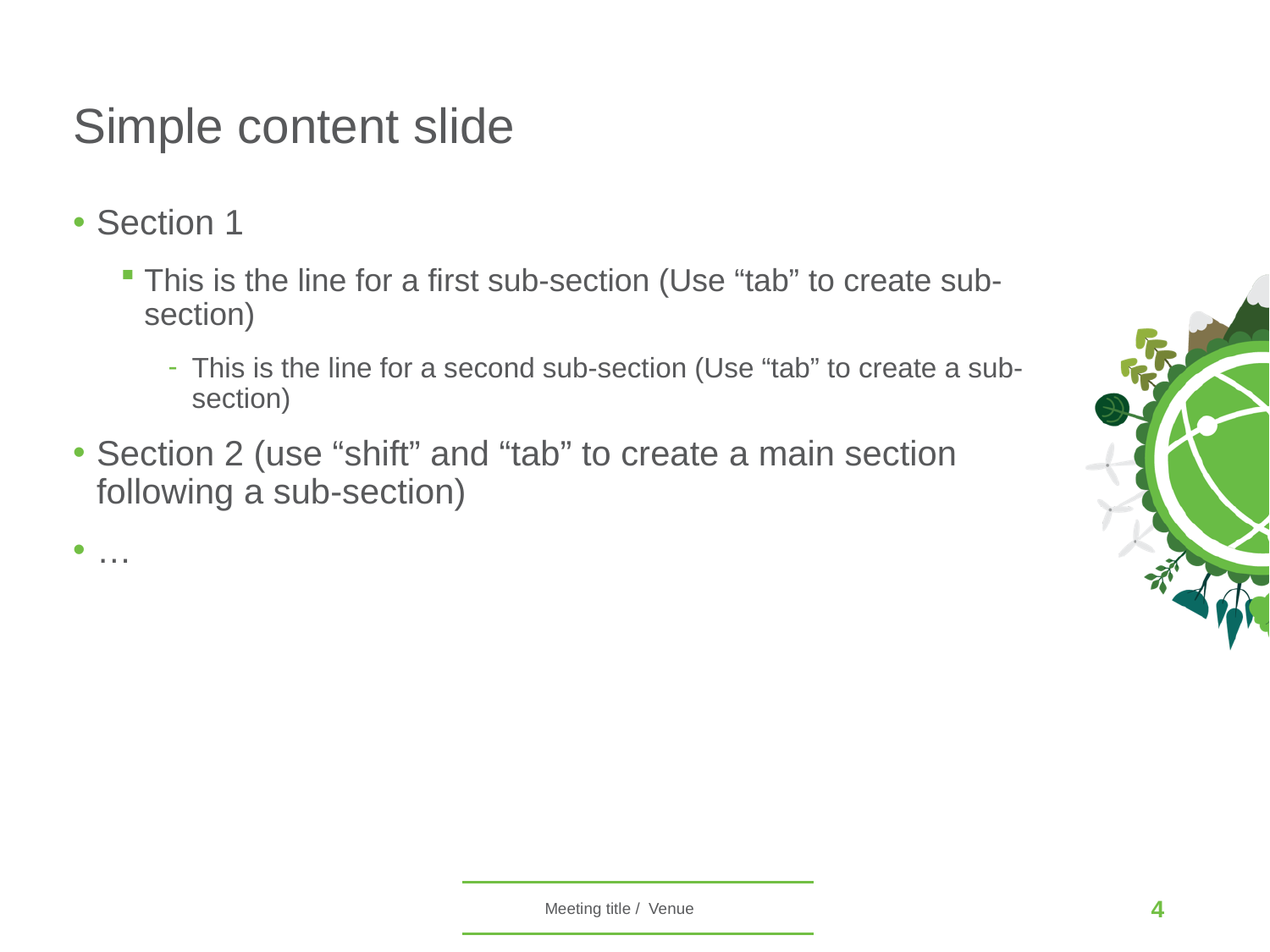

# Simple content slide
Section 1
This is the line for a first sub-section (Use “tab” to create sub-section)
This is the line for a second sub-section (Use “tab” to create a sub-section)
Section 2 (use “shift” and “tab” to create a main section following a sub-section)
…

4
Meeting title /  Venue